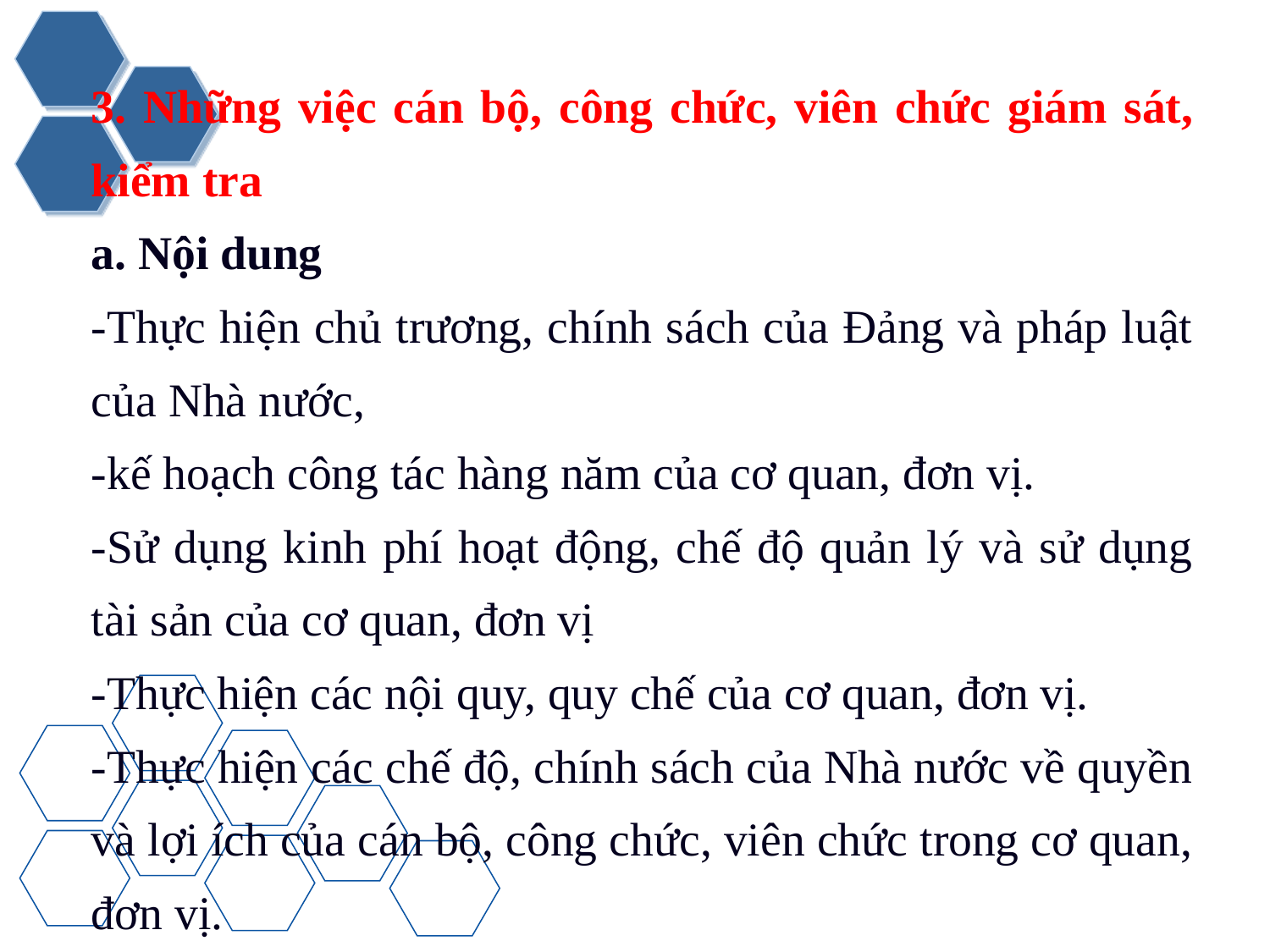

#
3. Những việc cán bộ, công chức, viên chức giám sát, kiểm tra
a. Nội dung
-Thực hiện chủ trương, chính sách của Đảng và pháp luật của Nhà nước,
-kế hoạch công tác hàng năm của cơ quan, đơn vị.
-Sử dụng kinh phí hoạt động, chế độ quản lý và sử dụng tài sản của cơ quan, đơn vị
-Thực hiện các nội quy, quy chế của cơ quan, đơn vị.
-Thực hiện các chế độ, chính sách của Nhà nước về quyền và lợi ích của cán bộ, công chức, viên chức trong cơ quan, đơn vị.